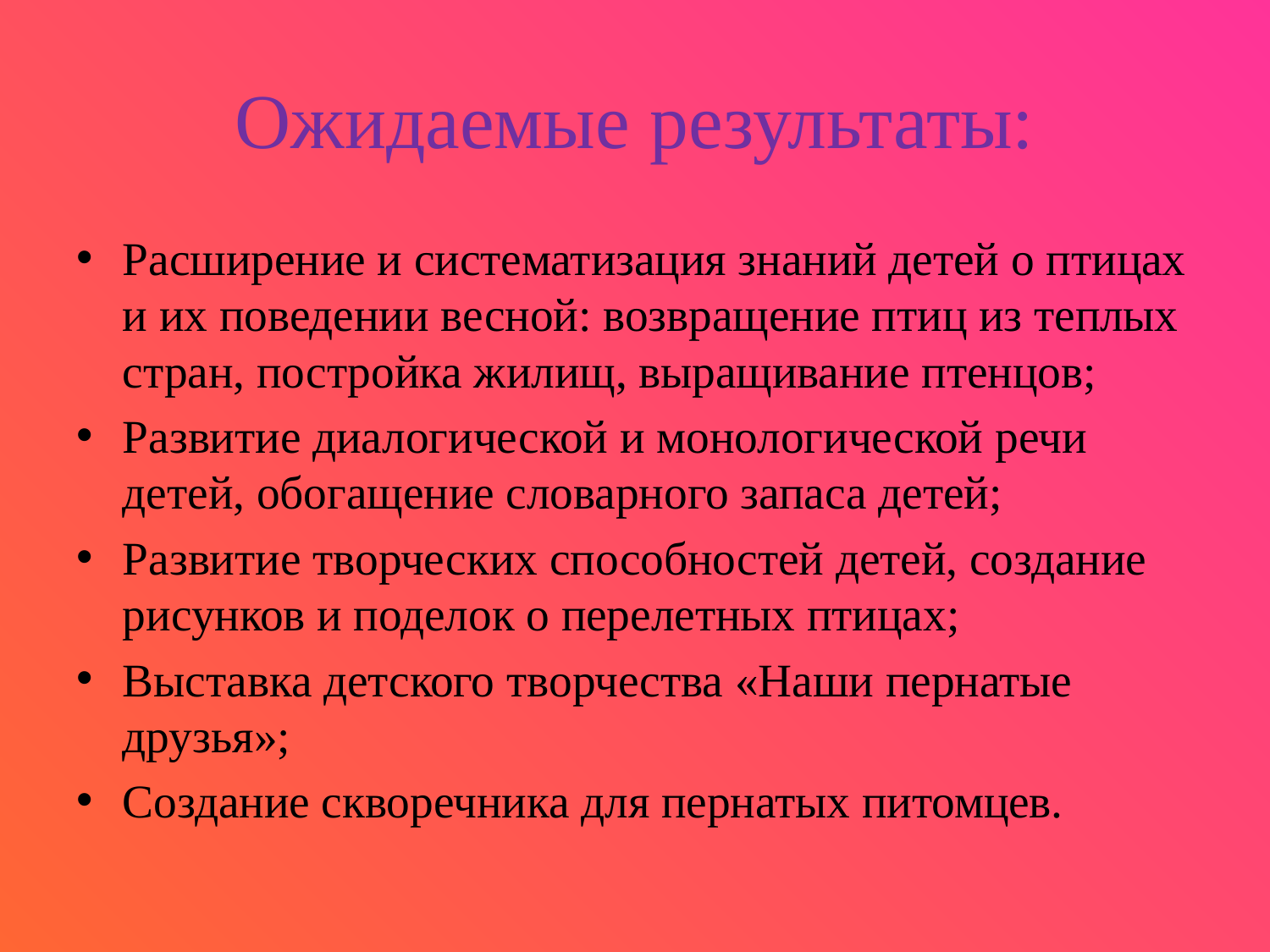

# Ожидаемые результаты:
Расширение и систематизация знаний детей о птицах и их поведении весной: возвращение птиц из теплых стран, постройка жилищ, выращивание птенцов;
Развитие диалогической и монологической речи детей, обогащение словарного запаса детей;
Развитие творческих способностей детей, создание рисунков и поделок о перелетных птицах;
Выставка детского творчества «Наши пернатые друзья»;
Создание скворечника для пернатых питомцев.